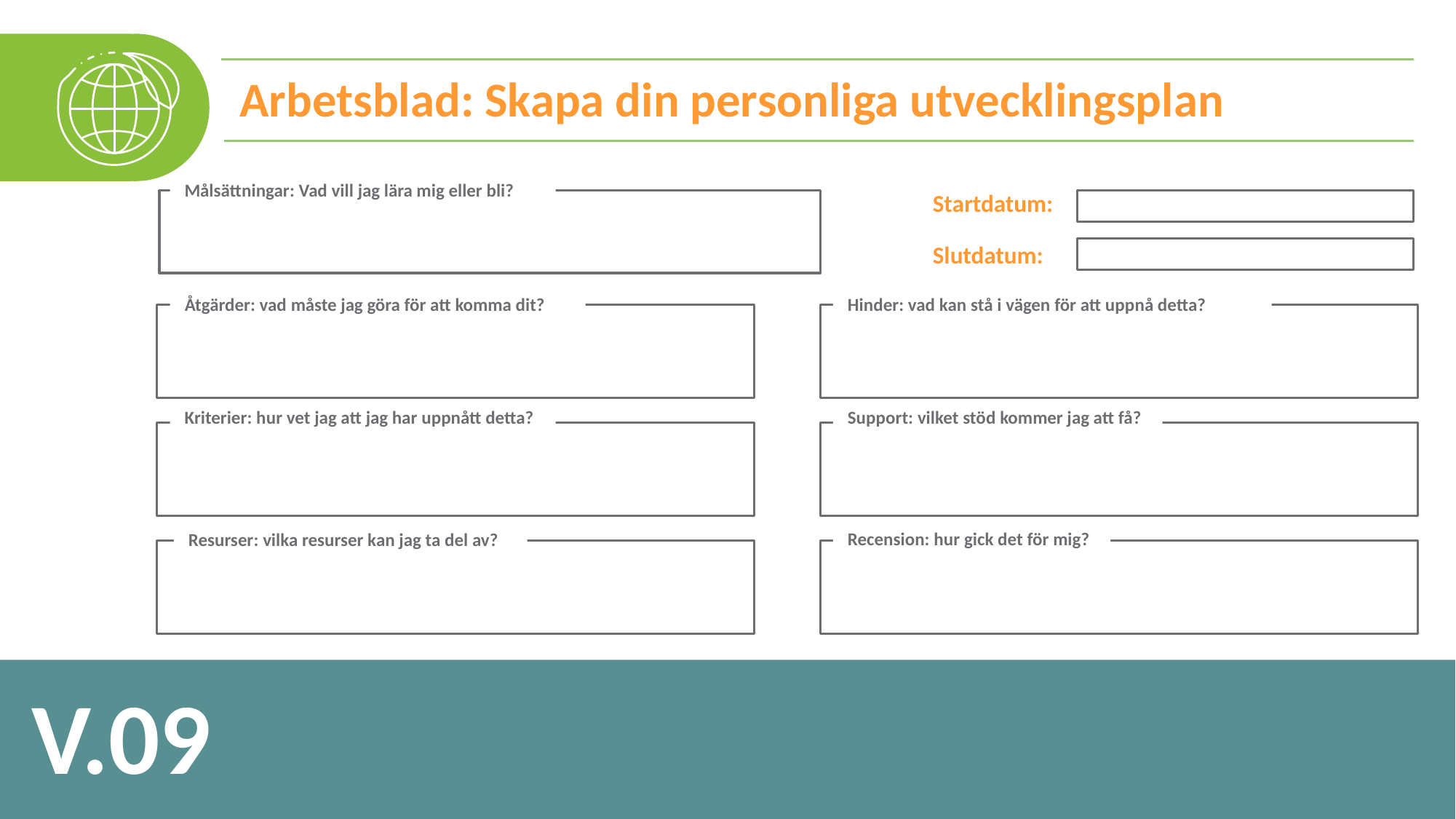

Arbetsblad: Skapa din personliga utvecklingsplan

Målsättningar: Vad vill jag lära mig eller bli?
Startdatum:

Slutdatum:

Hinder: vad kan stå i vägen för att uppnå detta?
Åtgärder: vad måste jag göra för att komma dit?

Support: vilket stöd kommer jag att få?
Kriterier: hur vet jag att jag har uppnått detta?

Recension: hur gick det för mig?
Resurser: vilka resurser kan jag ta del av?

V.09